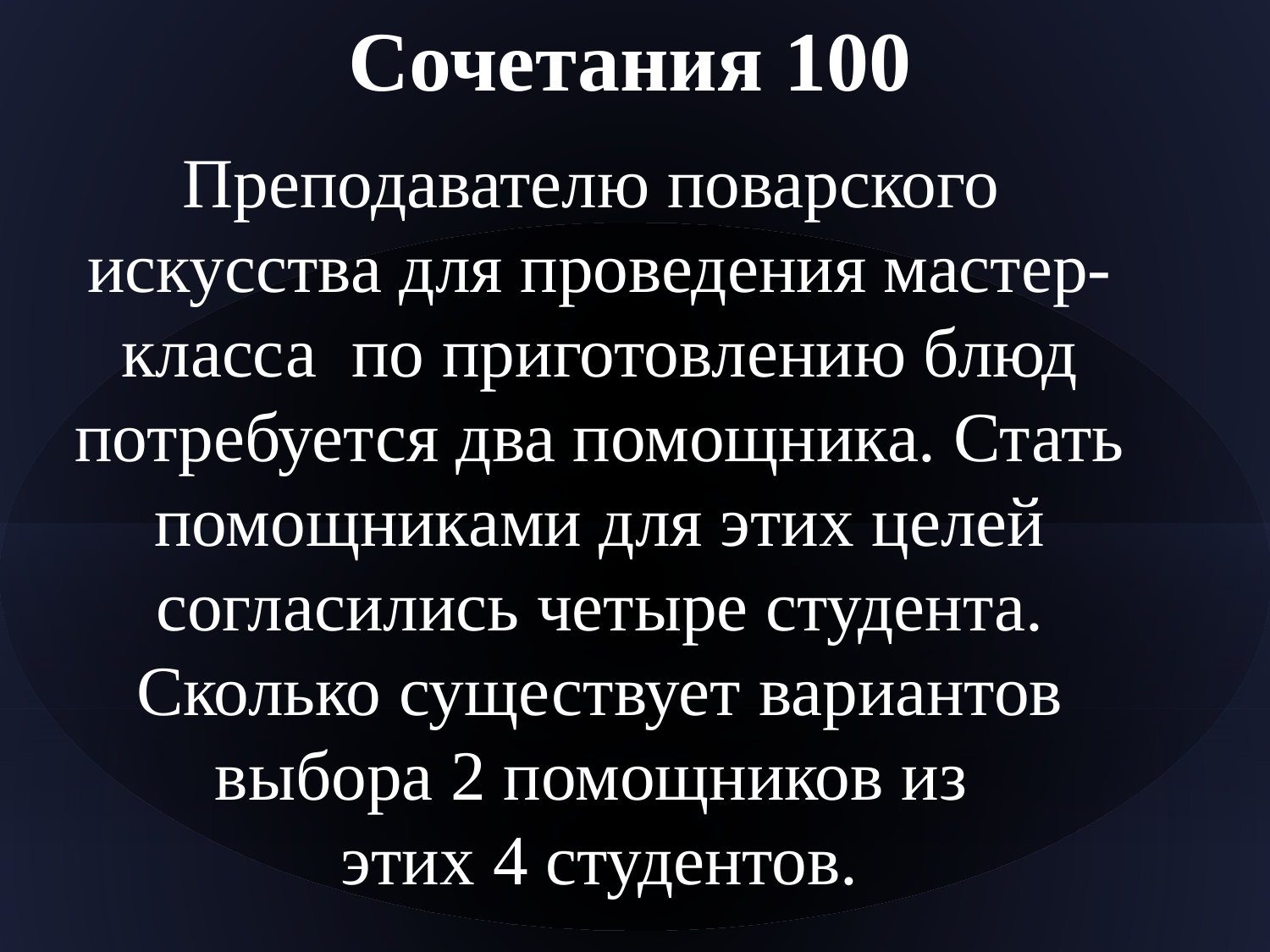

Сочетания 100
Преподавателю поварского  искусства для проведения мастер-класса  по приготовлению блюд потребуется два помощника. Стать помощниками для этих целей согласились четыре студента. Сколько существует вариантов выбора 2 помощников из
этих 4 студентов.